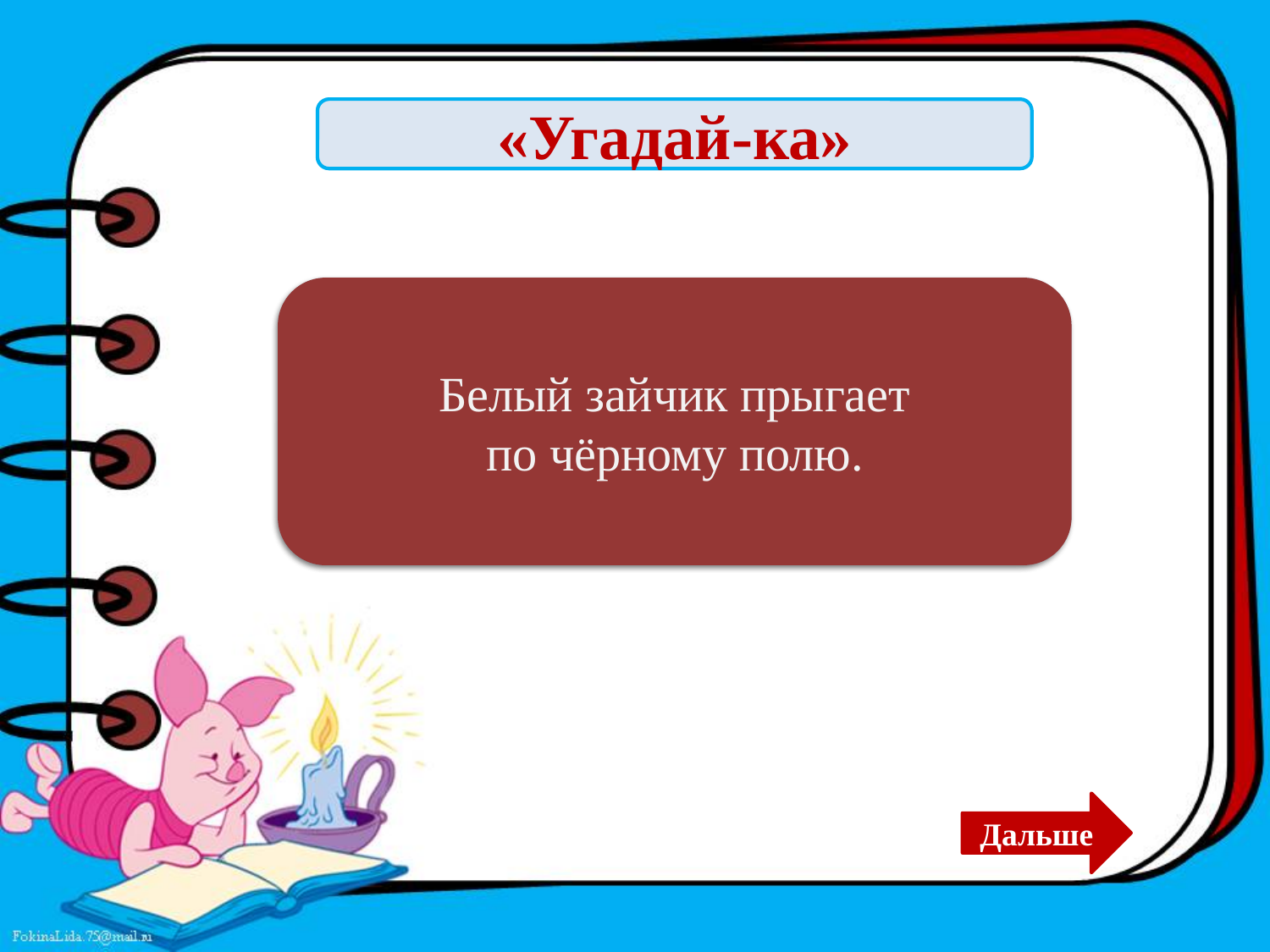

«Угадай-ка»
Мел и доска
Белый зайчик прыгает
по чёрному полю.

Дальше